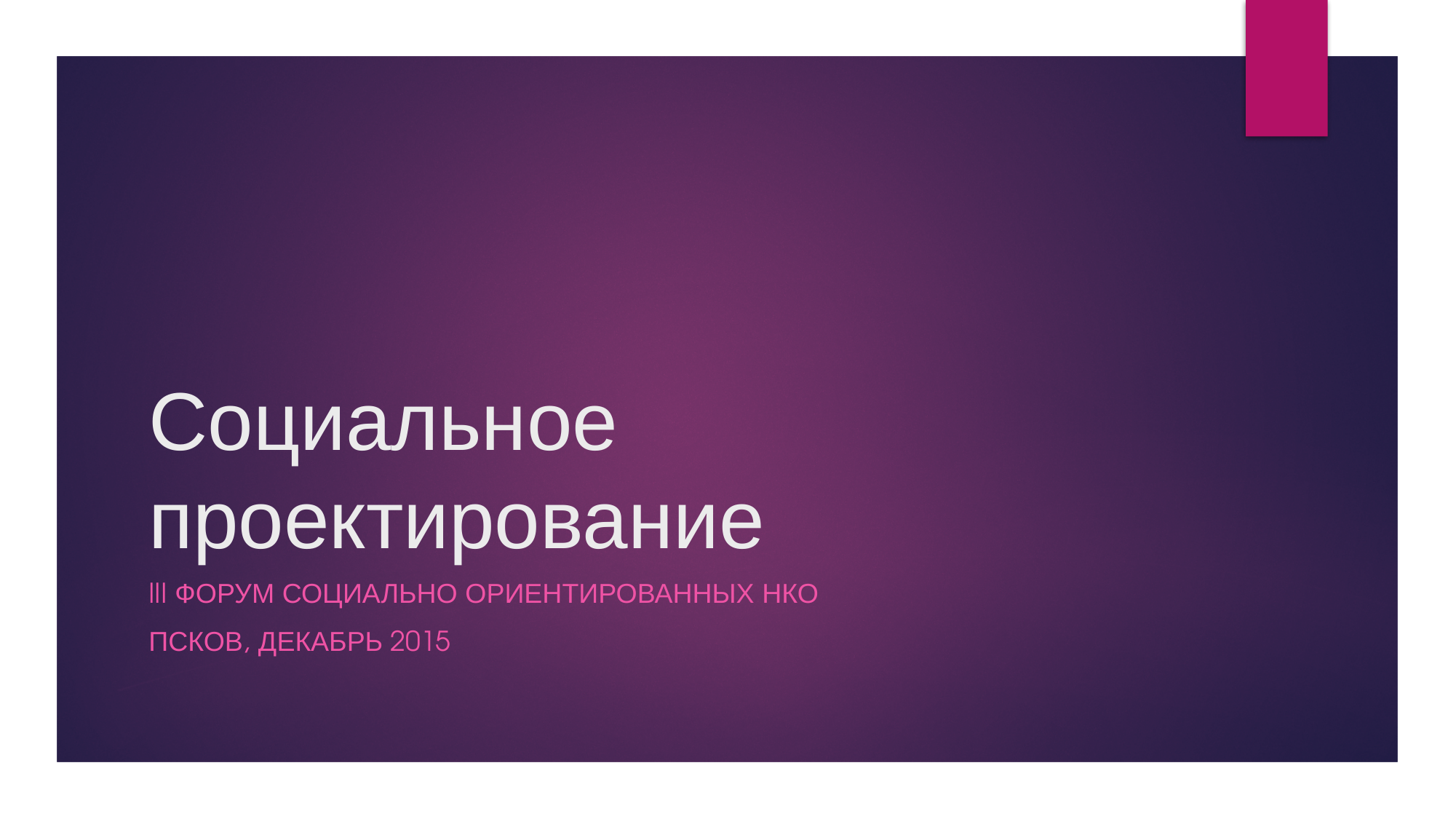

# Социальное проектирование
III ФОРУМ СОЦИАЛЬНО ОРИЕНТИРОВАННЫХ НКО
ПСКОВ, декабрь 2015